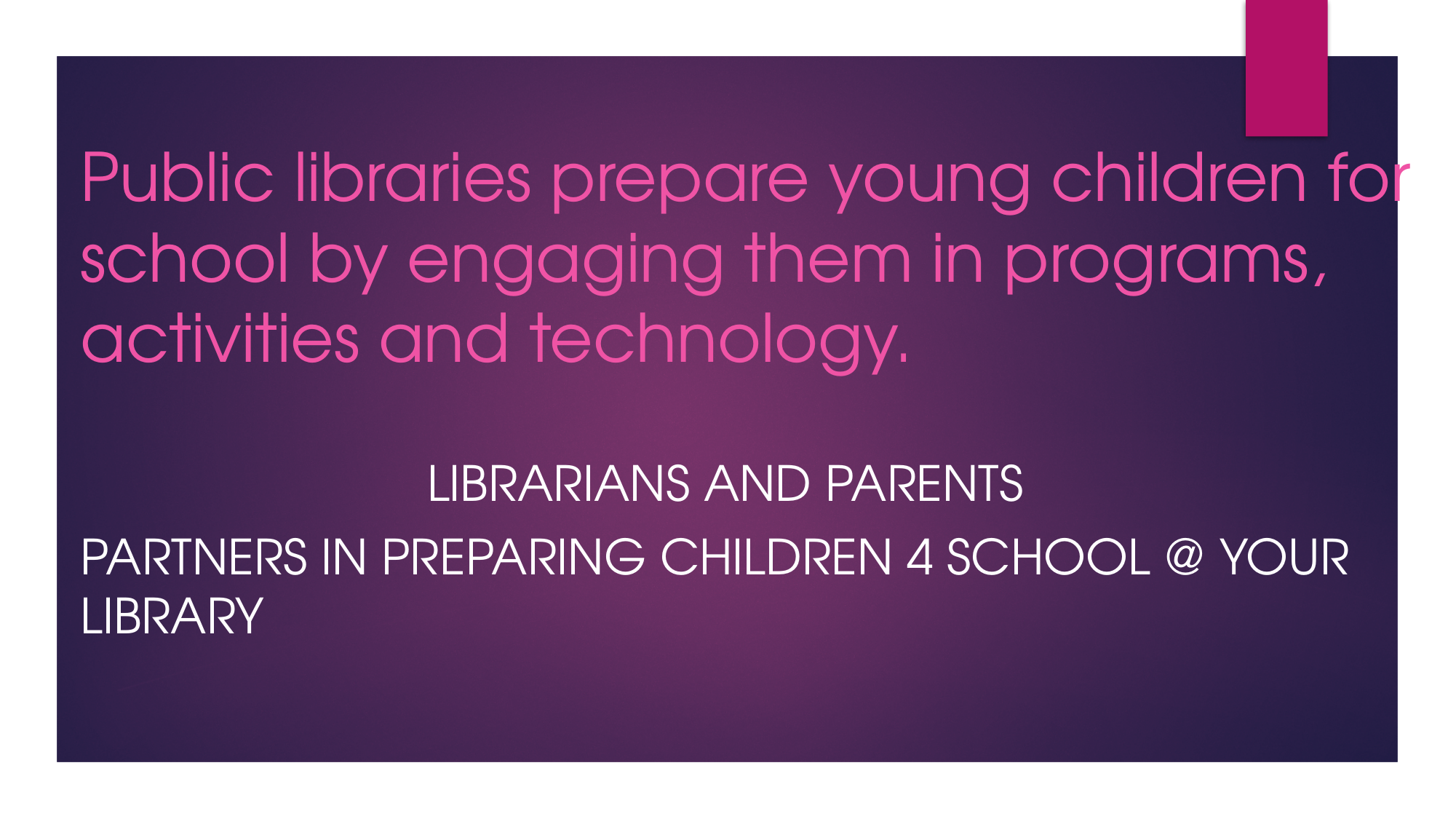

# Public libraries prepare young children for school by engaging them in programs, activities and technology.
Librarians and Parents
Partners in preparing children 4 school @ your library